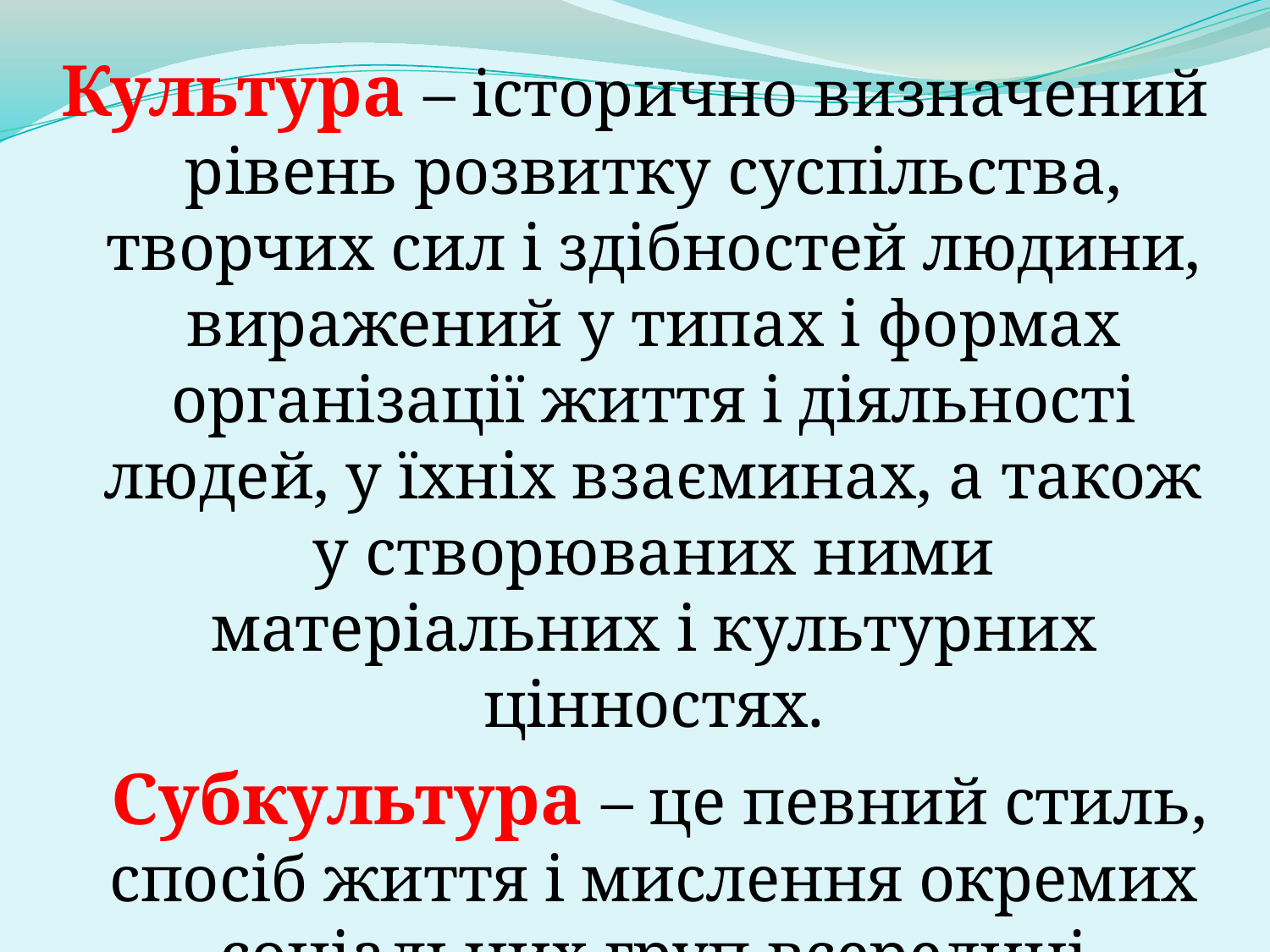

Культура – історично визначений рівень розвитку суспільства, творчих сил і здібностей людини, виражений у типах і формах організації життя і діяльності людей, у їхніх взаєминах, а також у створюваних ними матеріальних і культурних цінностях.
   Субкультура – це певний стиль, спосіб життя і мислення окремих соціальних груп всередині суспільства.